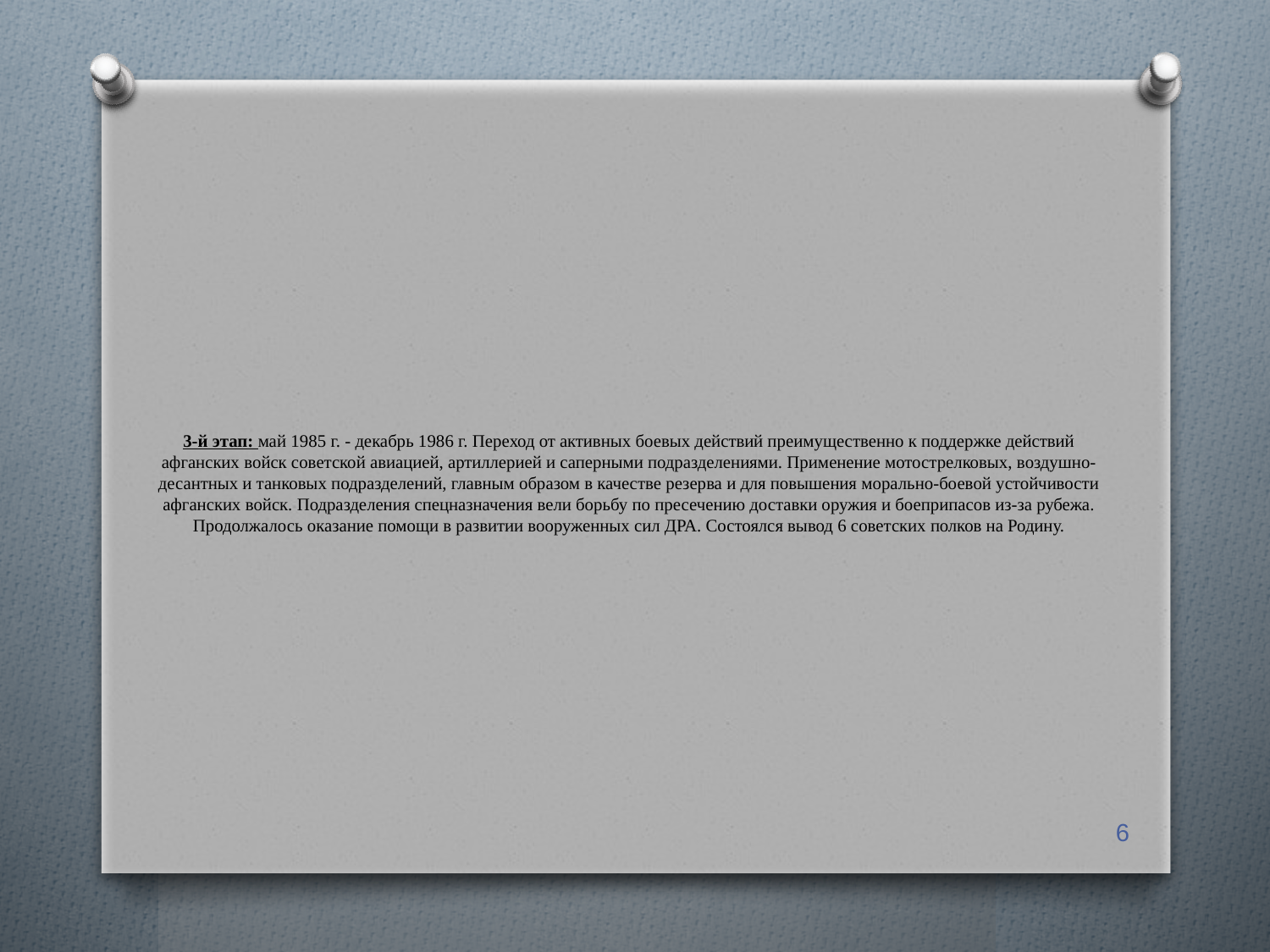

# 3-й этап: май 1985 г. - декабрь 1986 г. Переход от активных боевых действий преимущественно к поддержке действий афганских войск советской авиацией, артиллерией и саперными подразделениями. Применение мотострелковых, воздушно-десантных и танковых подразделений, главным образом в качестве резерва и для повышения морально-боевой устойчивости афганских войск. Подразделения спецназначения вели борьбу по пресечению доставки оружия и боеприпасов из-за рубежа. Продолжалось оказание помощи в развитии вооруженных сил ДРА. Состоялся вывод 6 советских полков на Родину.
6